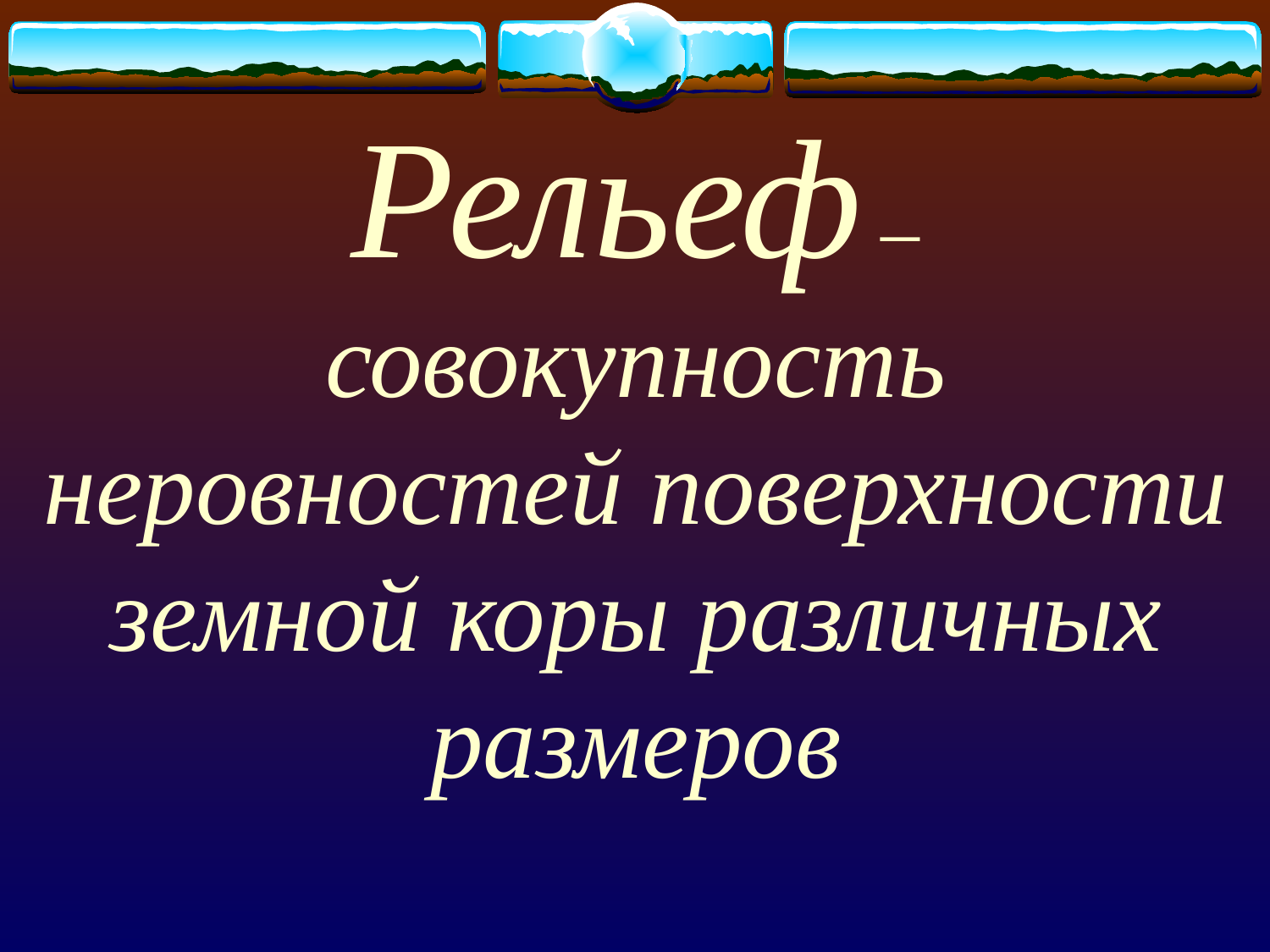

# Рельеф – совокупность неровностей поверхности земной коры различных размеров